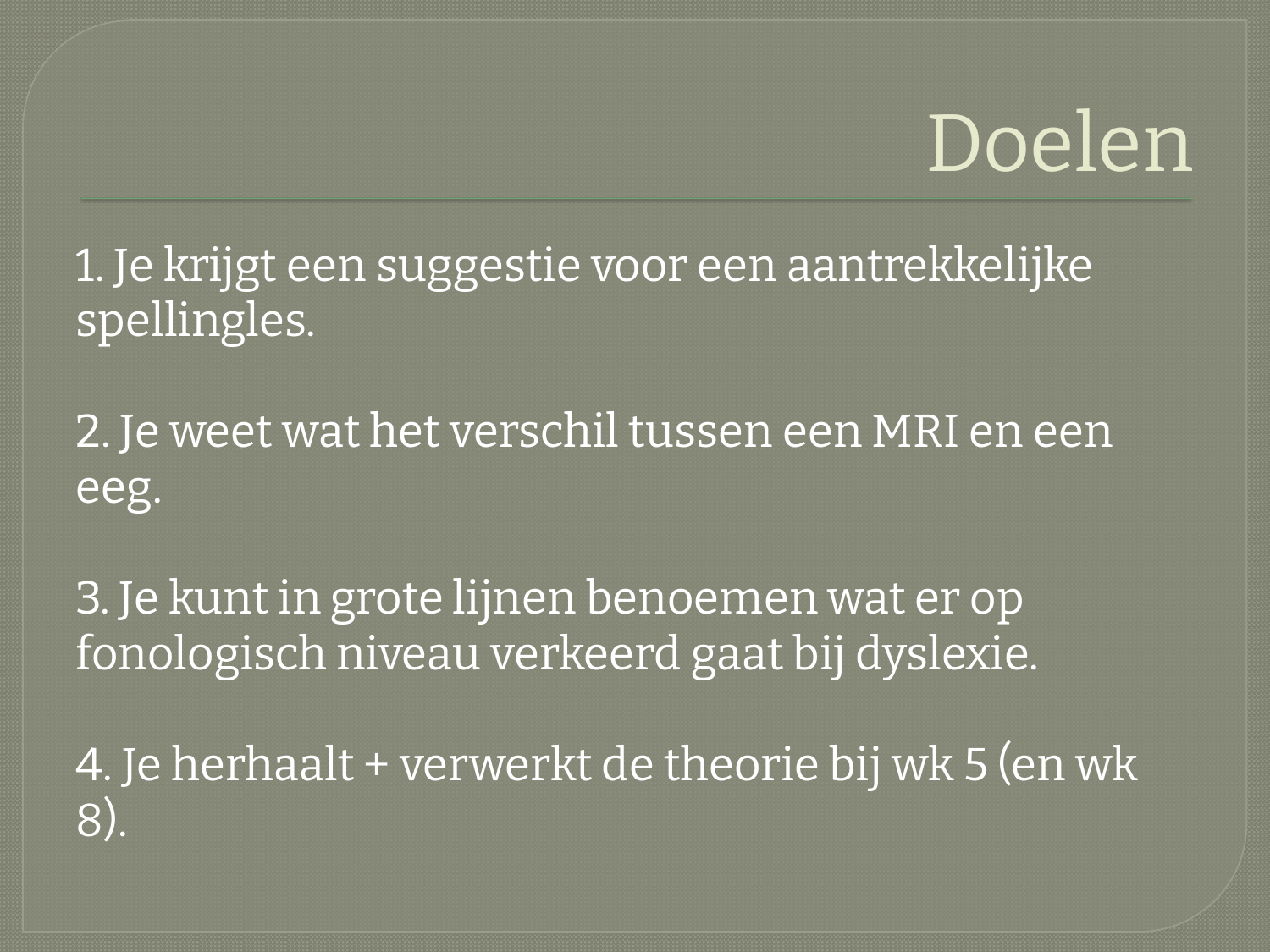

# Doelen
1. Je krijgt een suggestie voor een aantrekkelijke spellingles.

2. Je weet wat het verschil tussen een MRI en een eeg.

3. Je kunt in grote lijnen benoemen wat er op fonologisch niveau verkeerd gaat bij dyslexie.

4. Je herhaalt + verwerkt de theorie bij wk 5 (en wk 8).